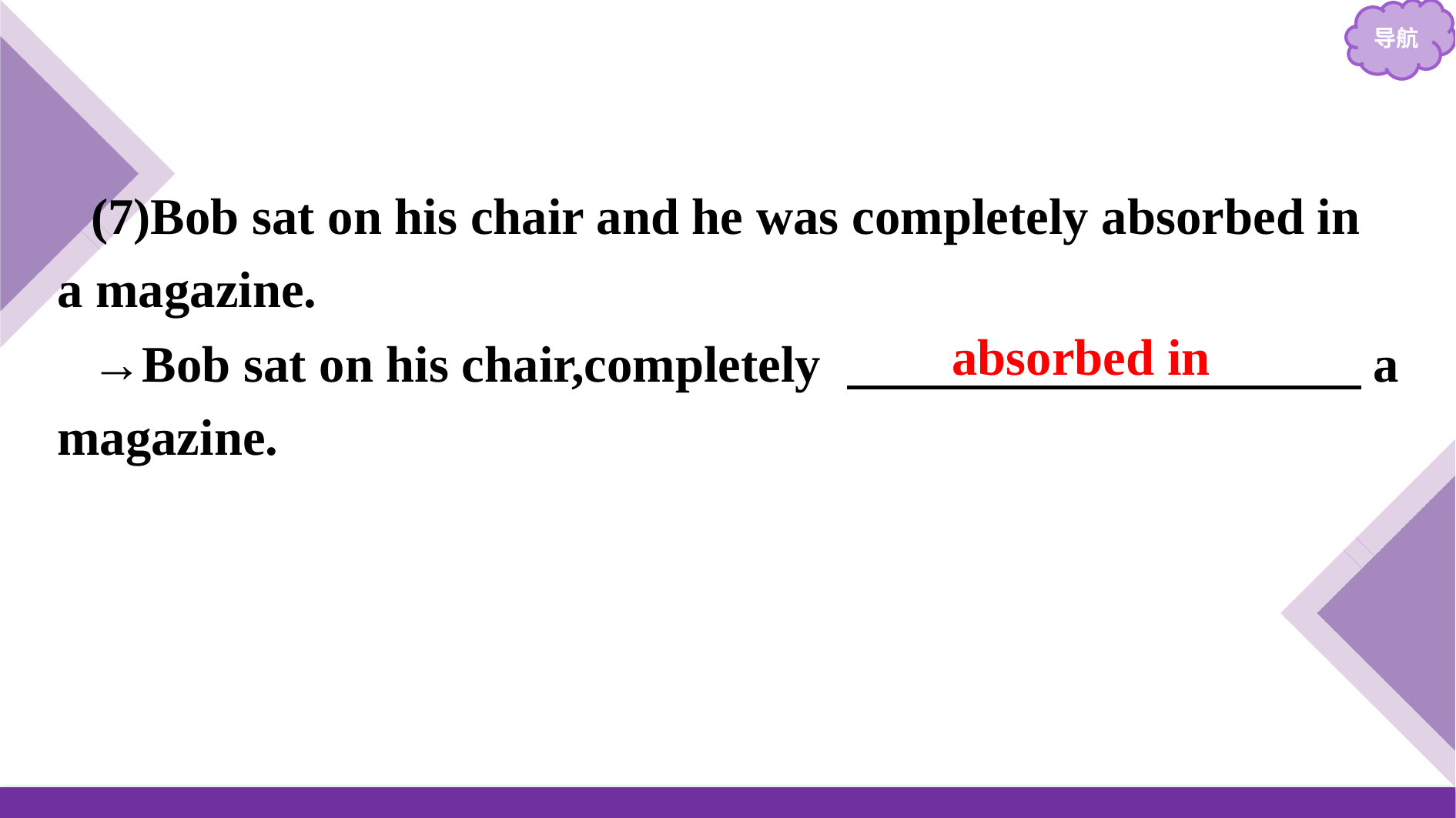

(7)Bob sat on his chair and he was completely absorbed in a magazine.
→Bob sat on his chair,completely 　　　　　　　　　　a magazine.
absorbed in